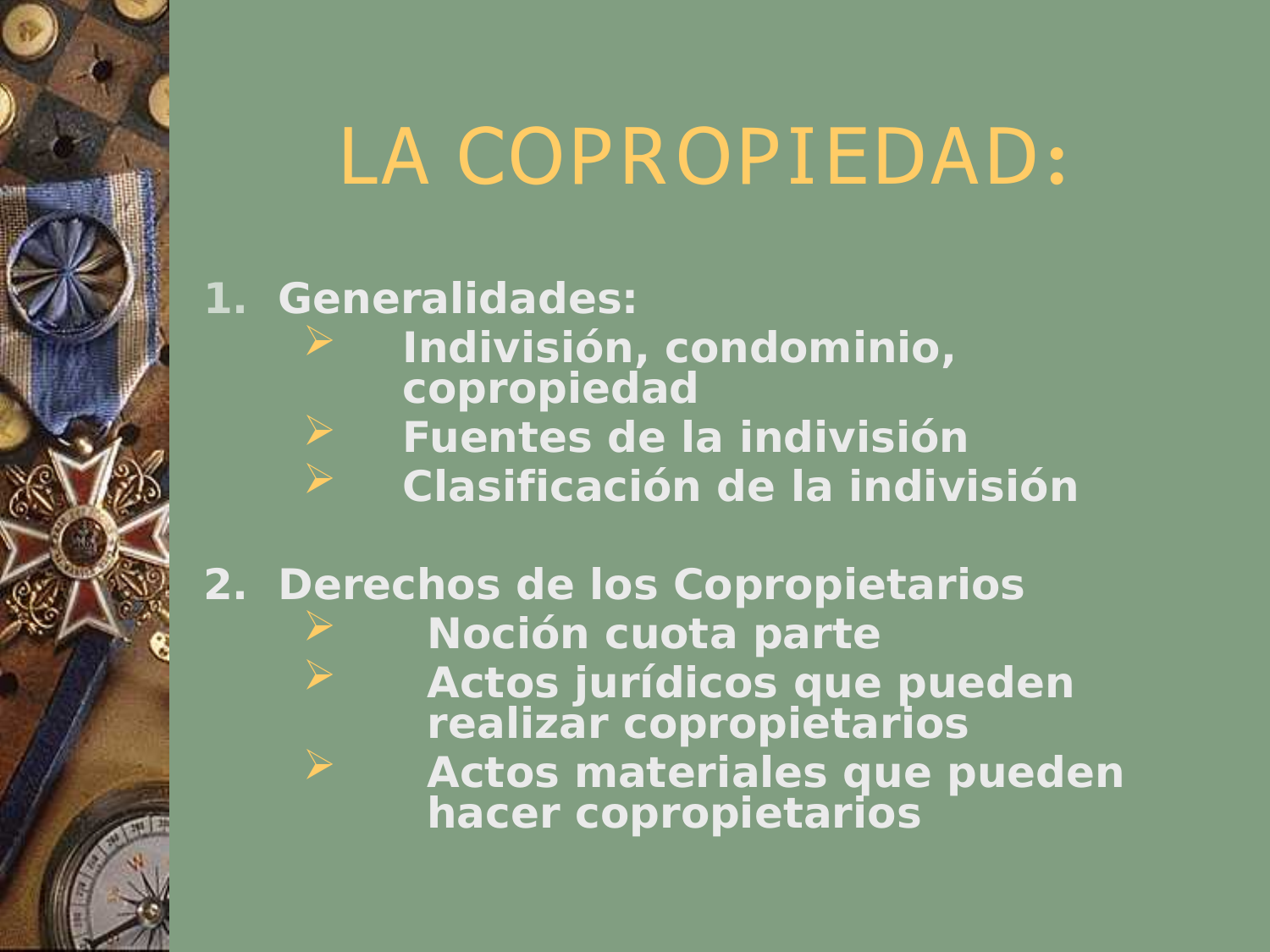

# LA COPROPIEDAD:
1.  Generalidades:
Indivisión, condominio, copropiedad
Fuentes de la indivisión
Clasificación de la indivisión

2.  Derechos de los Copropietarios
Noción cuota parte
Actos jurídicos que pueden realizar copropietarios
Actos materiales que pueden hacer copropietarios